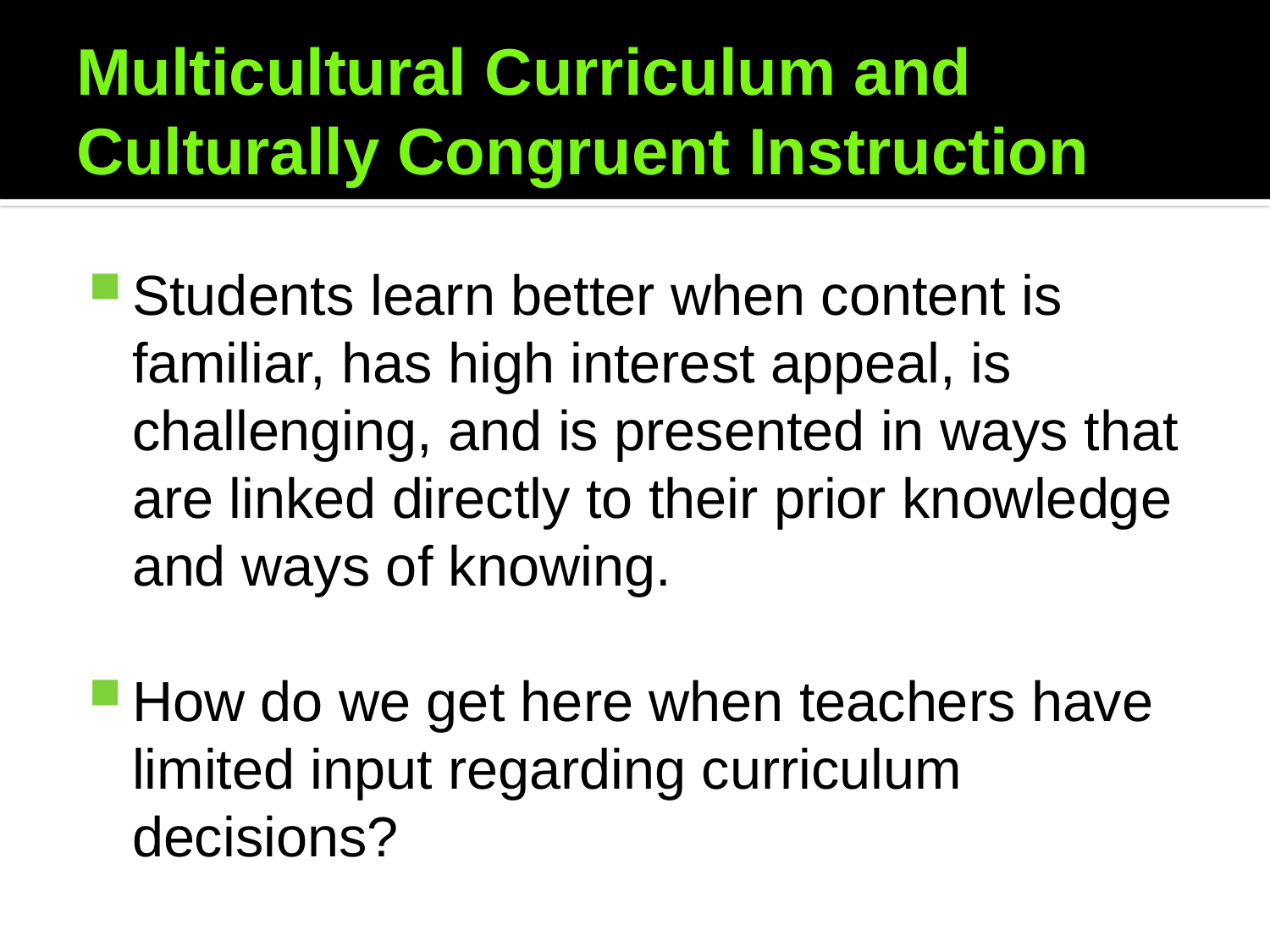

# Multicultural Curriculum and Culturally Congruent Instruction
Students learn better when content is familiar, has high interest appeal, is challenging, and is presented in ways that are linked directly to their prior knowledge and ways of knowing.

How do we get here when teachers have limited input regarding curriculum decisions?